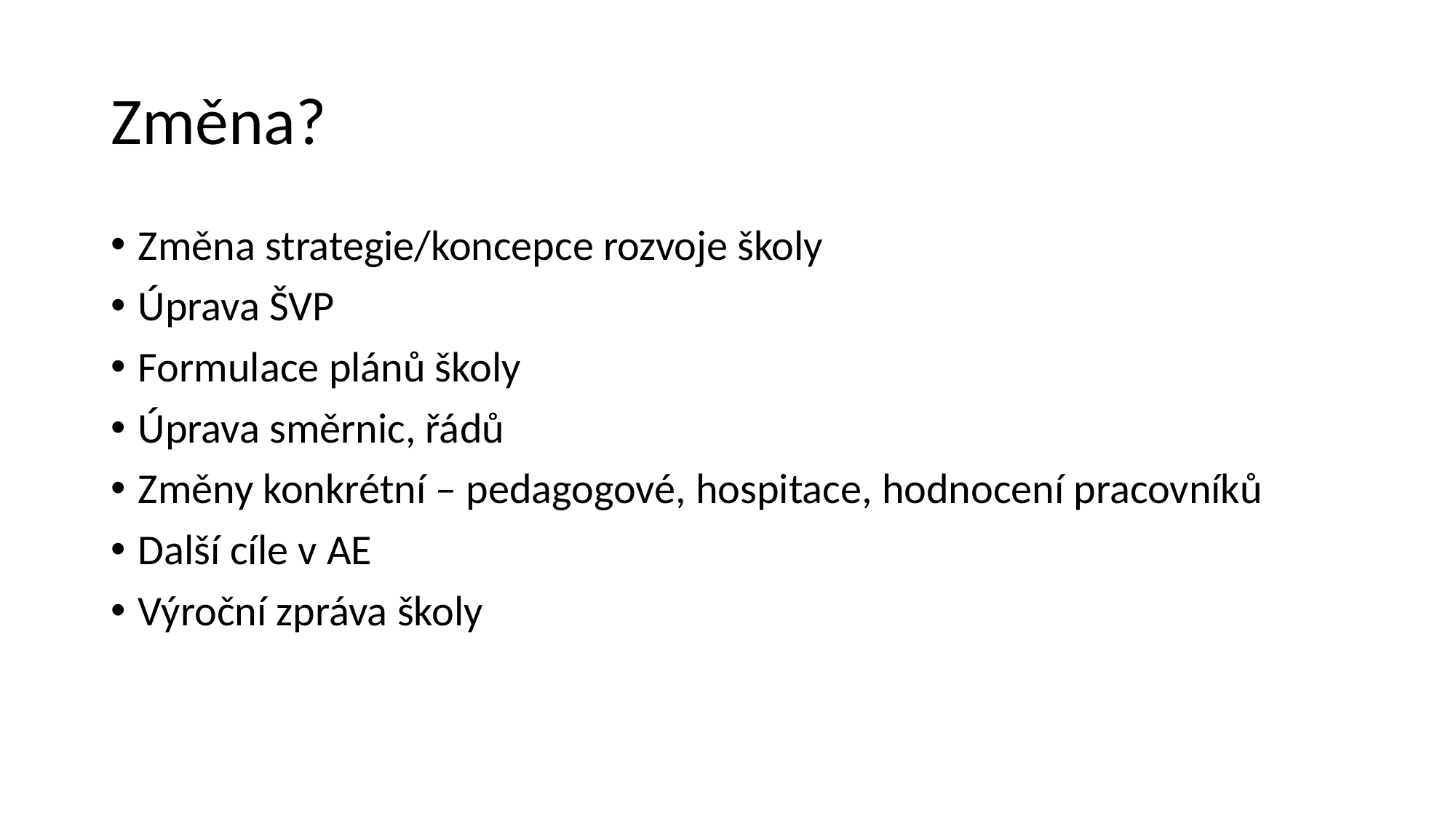

# Změna?
Změna strategie/koncepce rozvoje školy
Úprava ŠVP
Formulace plánů školy
Úprava směrnic, řádů
Změny konkrétní – pedagogové, hospitace, hodnocení pracovníků
Další cíle v AE
Výroční zpráva školy